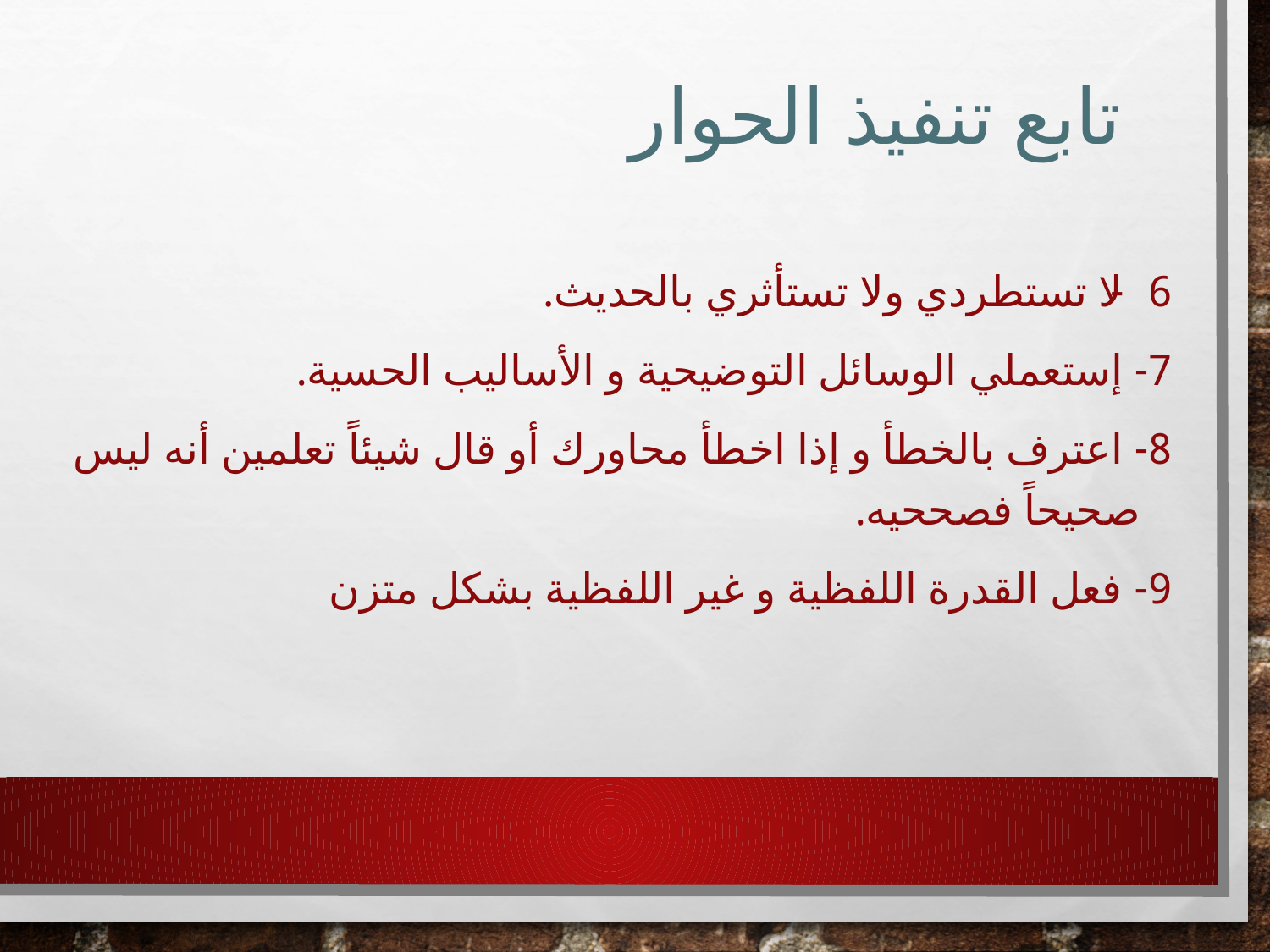

# تابع تنفيذ الحوار
6- لا تستطردي ولا تستأثري بالحديث.
7- إستعملي الوسائل التوضيحية و الأساليب الحسية.
8- اعترف بالخطأ و إذا اخطأ محاورك أو قال شيئاً تعلمين أنه ليس صحيحاً فصححيه.
9- فعل القدرة اللفظية و غير اللفظية بشكل متزن